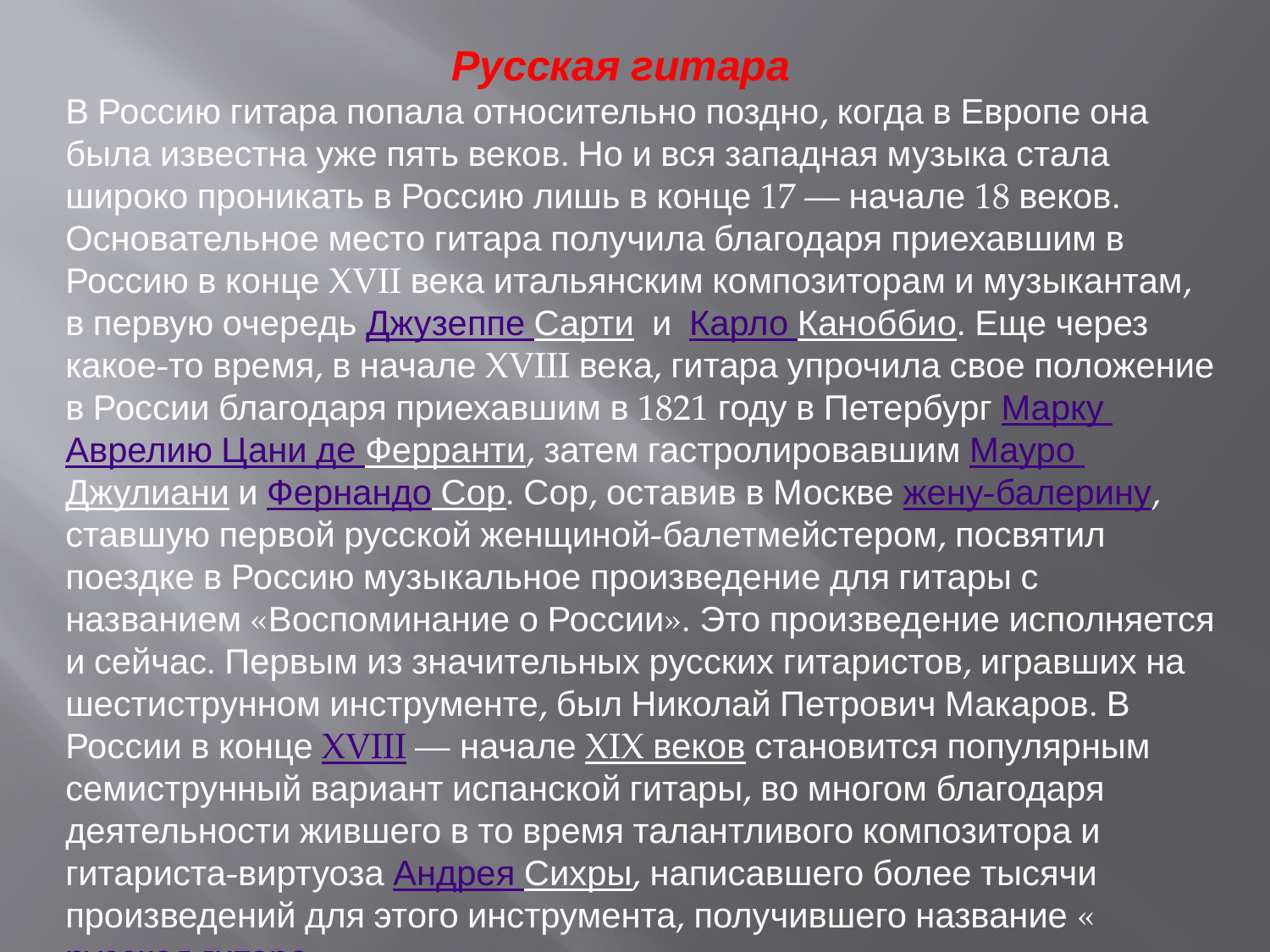

Русская гитара
В Россию гитара попала относительно поздно, когда в Европе она была известна уже пять веков. Но и вся западная музыка стала широко проникать в Россию лишь в конце 17 — начале 18 веков. Основательное место гитара получила благодаря приехавшим в Россию в конце XVII века итальянским композиторам и музыкантам, в первую очередь Джузеппе Сарти  и  Карло Каноббио. Еще через какое-то время, в начале XVIII века, гитара упрочила свое положение в России благодаря приехавшим в 1821 году в Петербург Марку Аврелию Цани де Ферранти, затем гастролировавшим Мауро Джулиани и Фернандо Сор. Сор, оставив в Москве жену-балерину, ставшую первой русской женщиной-балетмейстером, посвятил поездке в Россию музыкальное произведение для гитары с названием «Воспоминание о России». Это произведение исполняется и сейчас. Первым из значительных русских гитаристов, игравших на шестиструнном инструменте, был Николай Петрович Макаров. В России в конце XVIII — начале XIX веков становится популярным семиструнный вариант испанской гитары, во многом благодаря деятельности жившего в то время талантливого композитора и гитариста-виртуоза Андрея Сихры, написавшего более тысячи произведений для этого инструмента, получившего название «русская гитара».